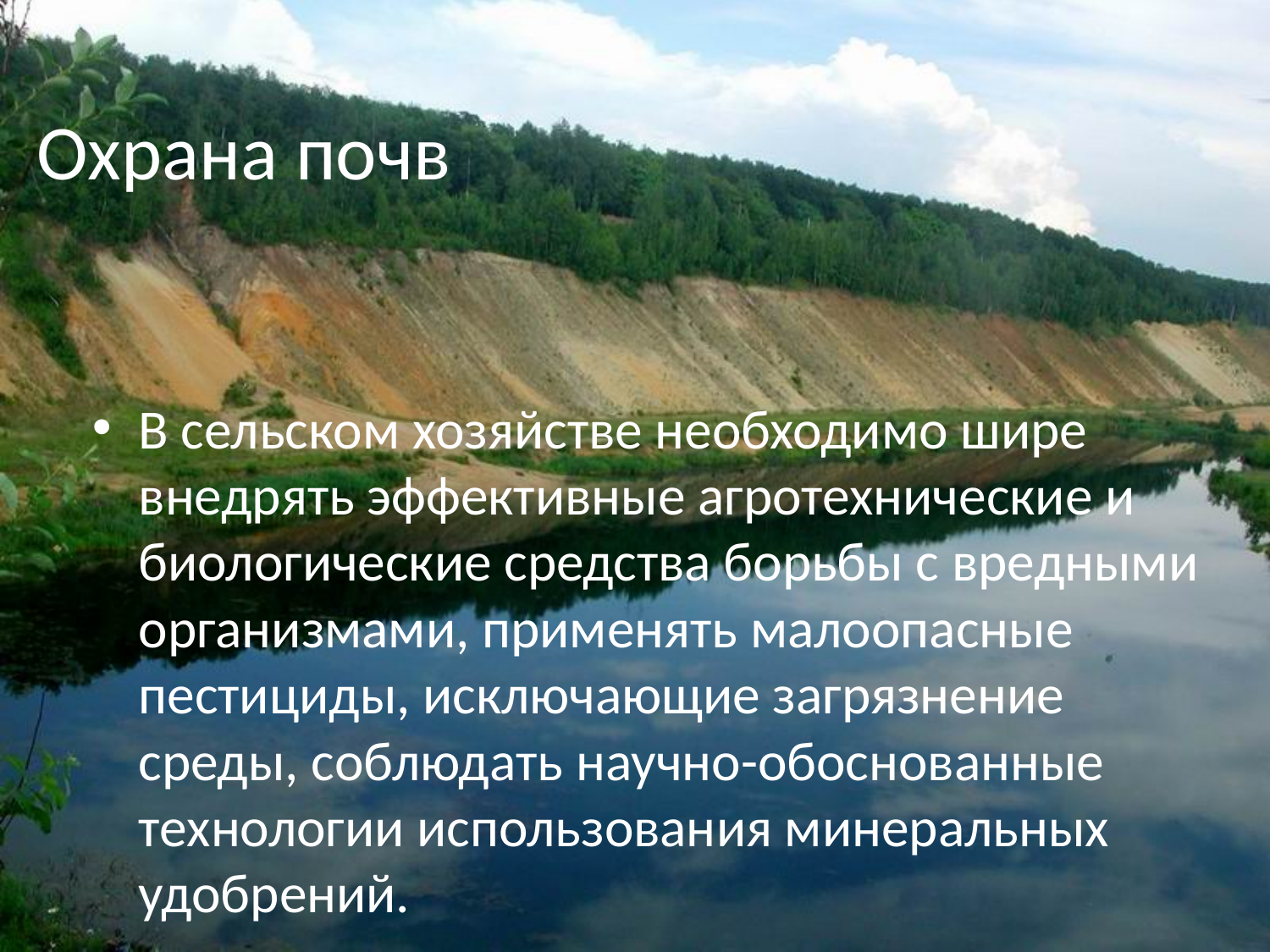

# Охрана почв
В сельском хозяйстве необходимо шире внедрять эффективные агротехнические и биологические средства борьбы с вредными организмами, применять малоопасные пестициды, исключающие загрязнение среды, соблюдать научно-обоснованные технологии использования минеральных удобрений.